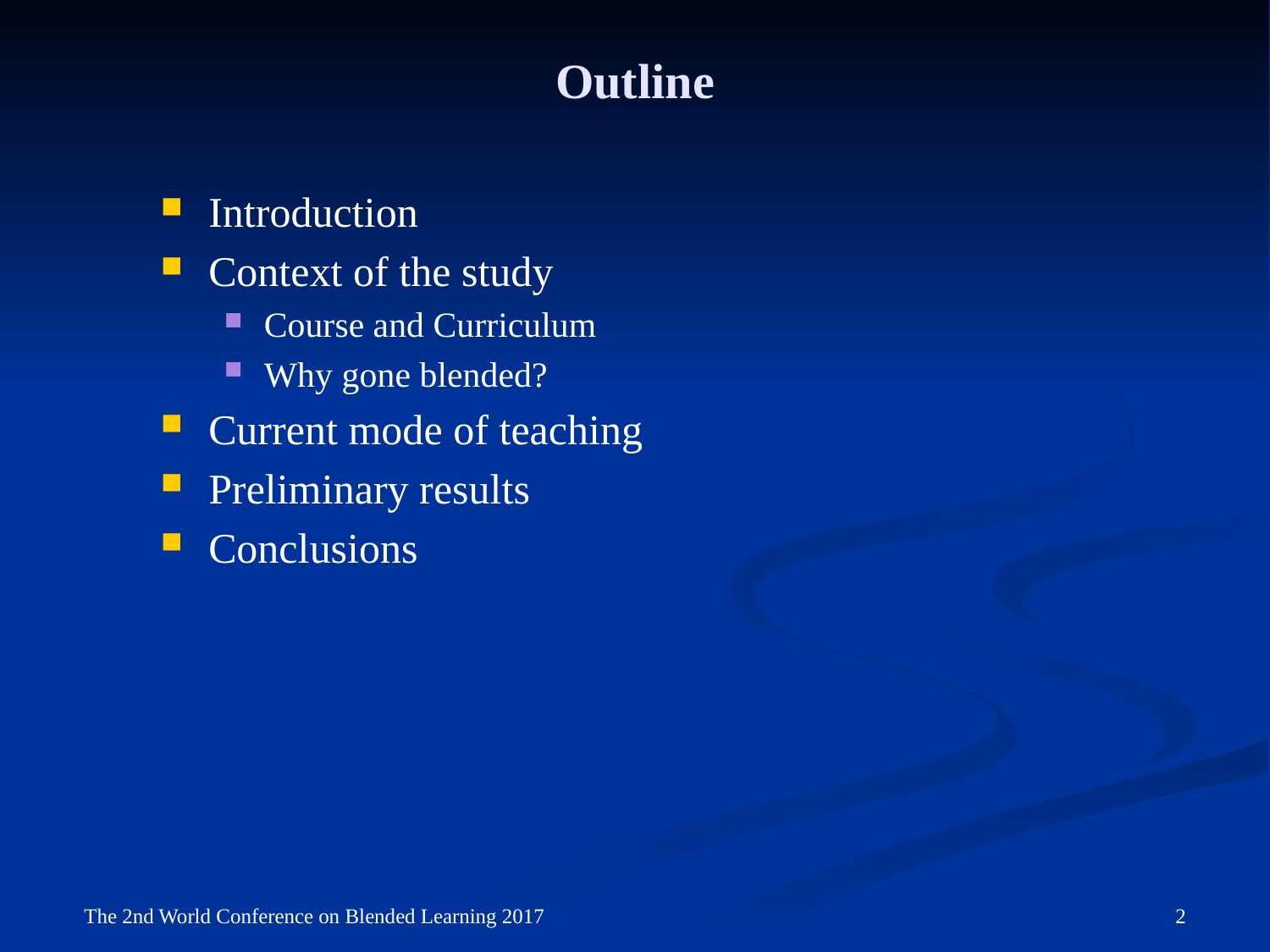

# Outline
Introduction
Context of the study
Course and Curriculum
Why gone blended?
Current mode of teaching
Preliminary results
Conclusions

2
The 2nd World Conference on Blended Learning 2017